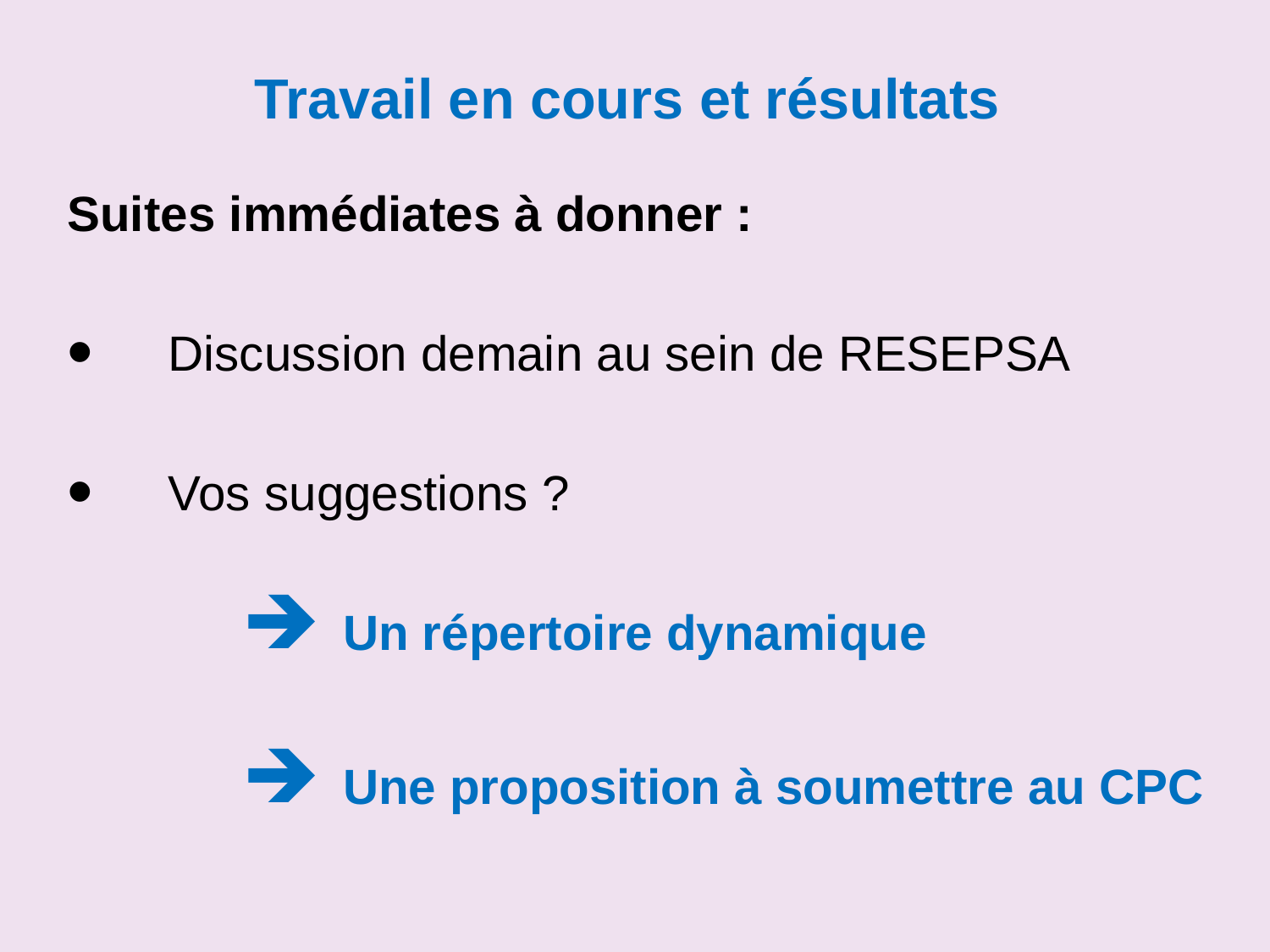

# Travail en cours et résultats
Suites immédiates à donner :

Discussion demain au sein de RESEPSA

Vos suggestions ?

Un répertoire dynamique

Une proposition à soumettre au CPC